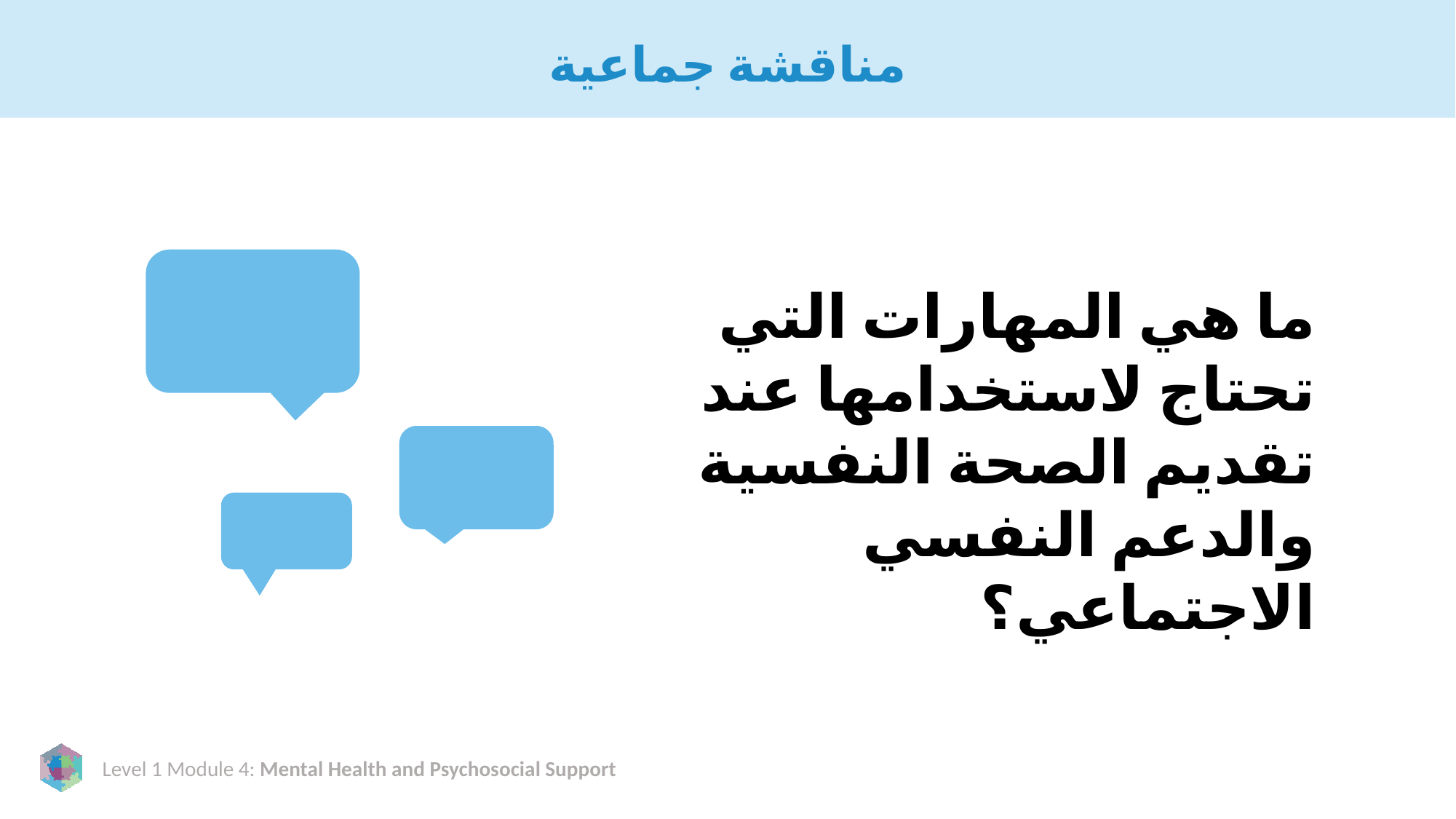

# مناقشة جماعية
ما هي المهارات التي تحتاج لاستخدامها عند تقديم الصحة النفسية والدعم النفسي الاجتماعي؟